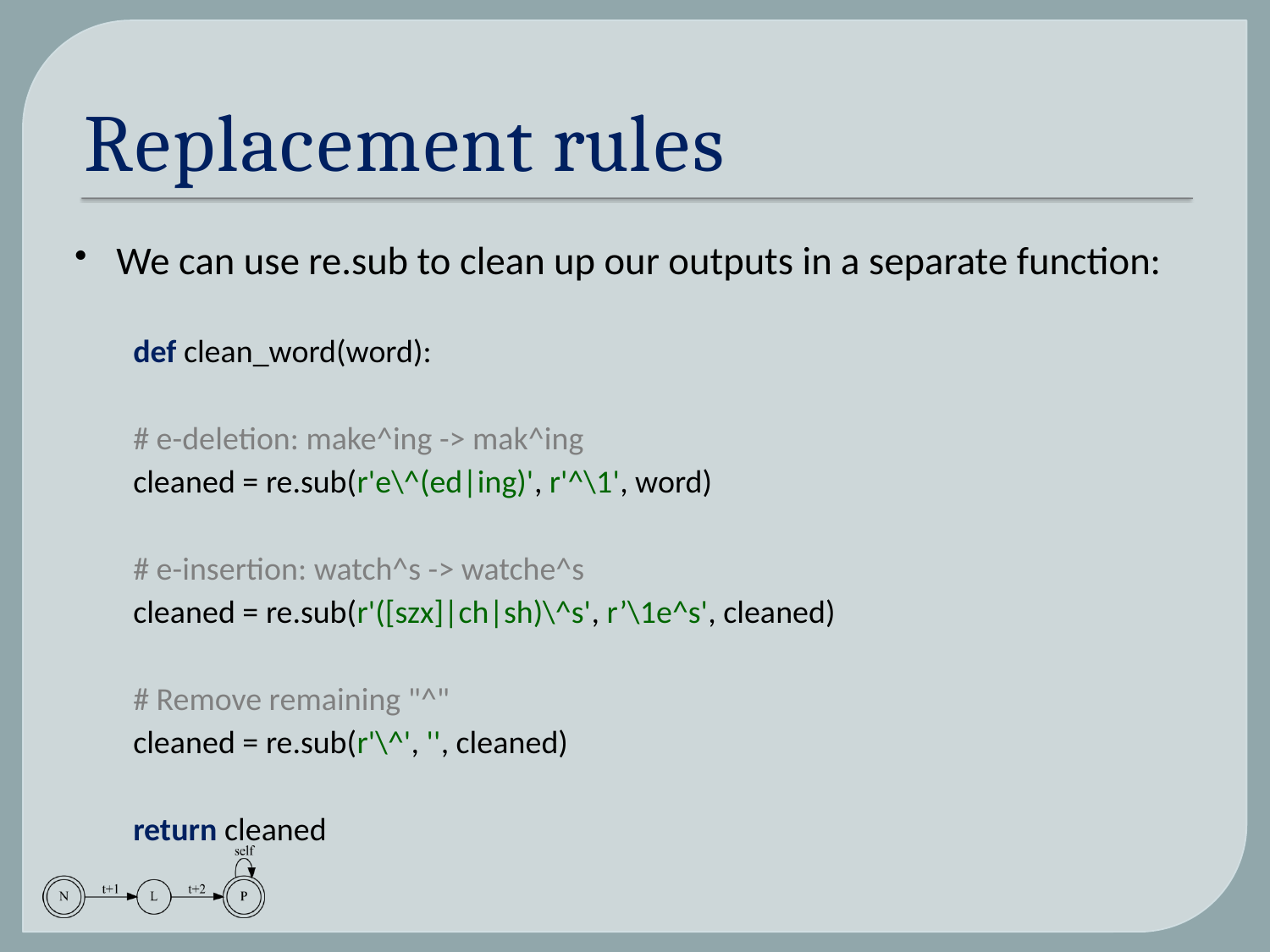

# Replacement rules
We can use re.sub to clean up our outputs in a separate function:

def clean_word(word):

	# e-deletion: make^ing -> mak^ing
	cleaned = re.sub(r'e\^(ed|ing)', r'^\1', word)

	# e-insertion: watch^s -> watche^s
	cleaned = re.sub(r'([szx]|ch|sh)\^s', r’\1e^s', cleaned)

	# Remove remaining "^"
	cleaned = re.sub(r'\^', '', cleaned)

	return cleaned